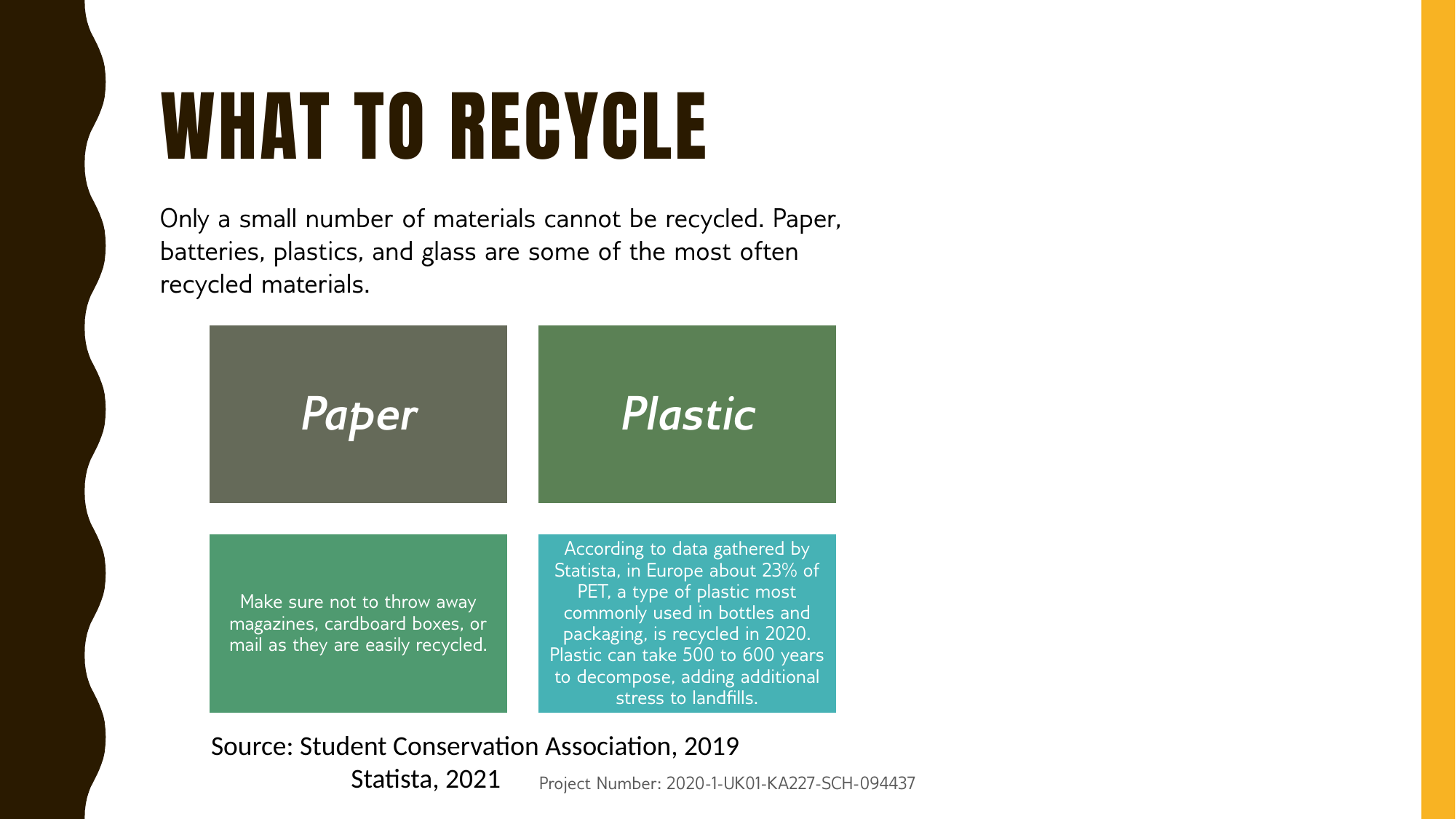

WHAT TO RECYCLE
Only a small number of materials cannot be recycled. Paper, batteries, plastics, and glass are some of the most often recycled materials.
Paper
Plastic
Make sure not to throw away magazines, cardboard boxes, or mail as they are easily recycled.
According to data gathered by Statista, in Europe about 23% of PET, a type of plastic most commonly used in bottles and packaging, is recycled in 2020. Plastic can take 500 to 600 years to decompose, adding additional stress to landfills.
Source: Student Conservation Association, 2019
	     Statista, 2021
Project Number: 2020-1-UK01-KA227-SCH-094437